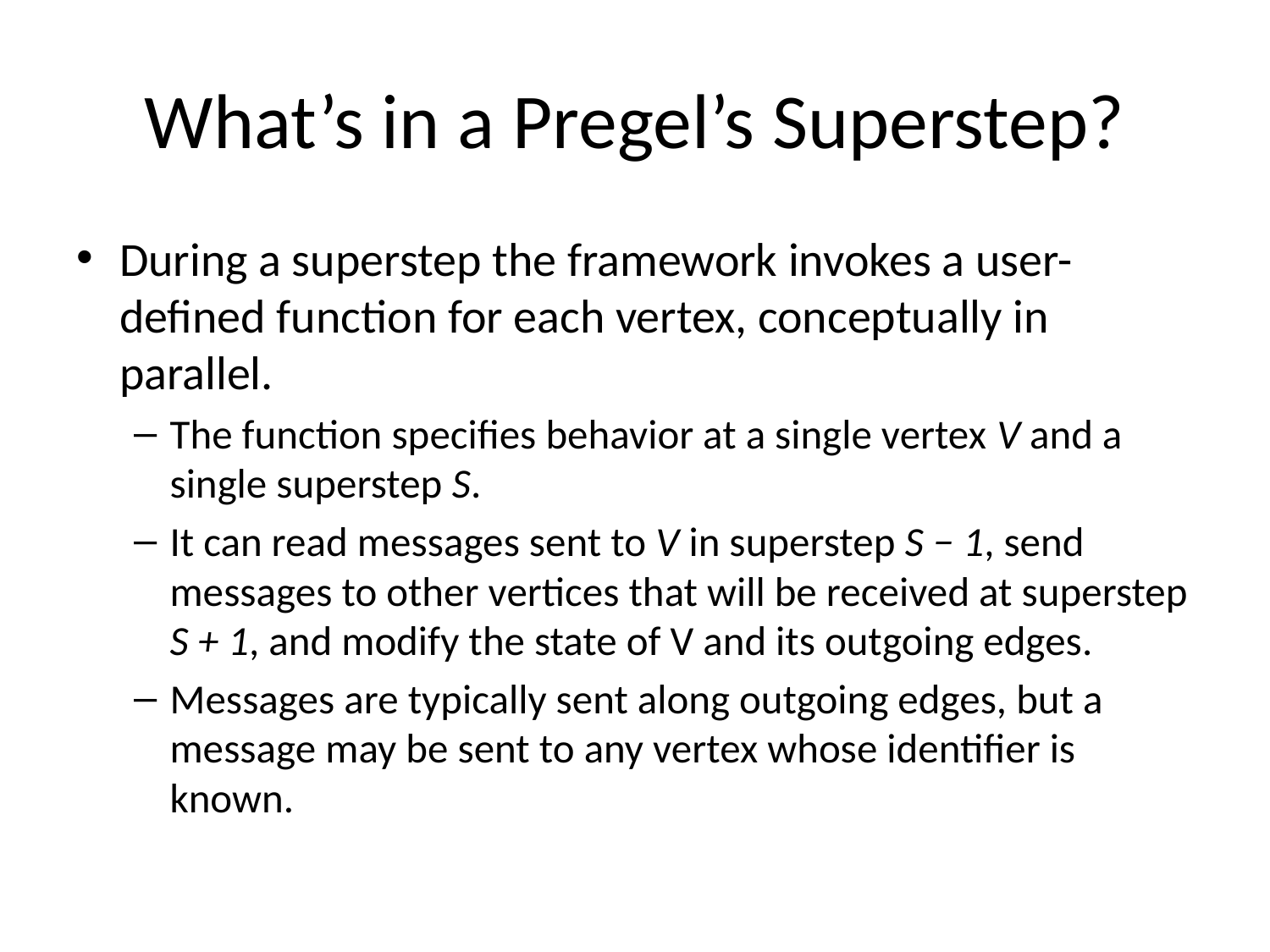

# What’s in a Pregel’s Superstep?
During a superstep the framework invokes a user-defined function for each vertex, conceptually in parallel.
The function specifies behavior at a single vertex V and a single superstep S.
It can read messages sent to V in superstep S − 1, send messages to other vertices that will be received at superstep S + 1, and modify the state of V and its outgoing edges.
Messages are typically sent along outgoing edges, but a message may be sent to any vertex whose identifier is known.